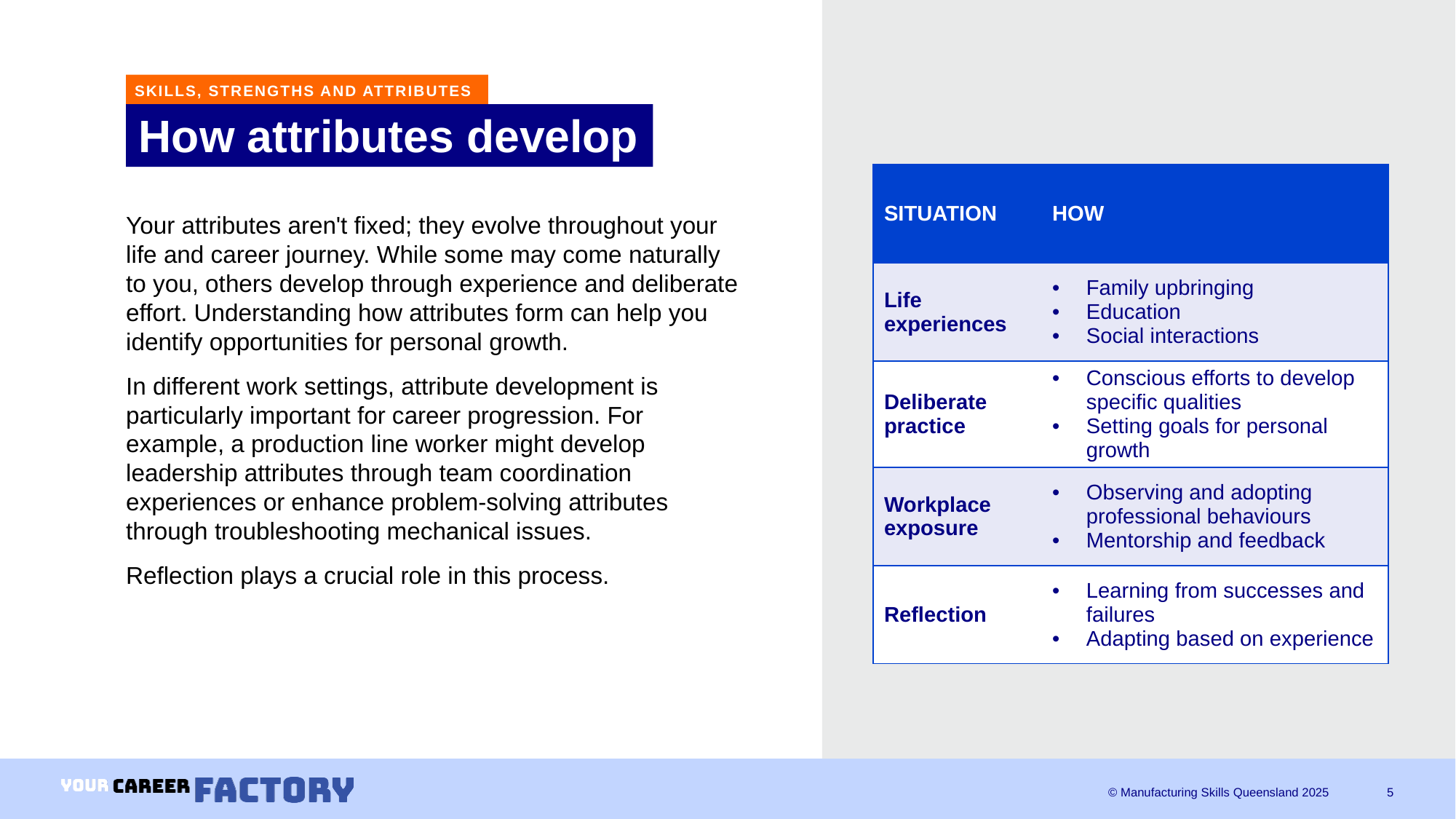

SKILLS, STRENGTHS AND ATTRIBUTES
# How attributes develop
| SITUATION | HOW |
| --- | --- |
| Life experiences | Family upbringing Education Social interactions |
| Deliberate practice | Conscious efforts to develop specific qualities Setting goals for personal growth |
| Workplace exposure | Observing and adopting professional behaviours Mentorship and feedback |
| Reflection | Learning from successes and failures Adapting based on experience |
Your attributes aren't fixed; they evolve throughout your life and career journey. While some may come naturally to you, others develop through experience and deliberate effort. Understanding how attributes form can help you identify opportunities for personal growth.
In different work settings, attribute development is particularly important for career progression. For example, a production line worker might develop leadership attributes through team coordination experiences or enhance problem-solving attributes through troubleshooting mechanical issues.
Reflection plays a crucial role in this process.